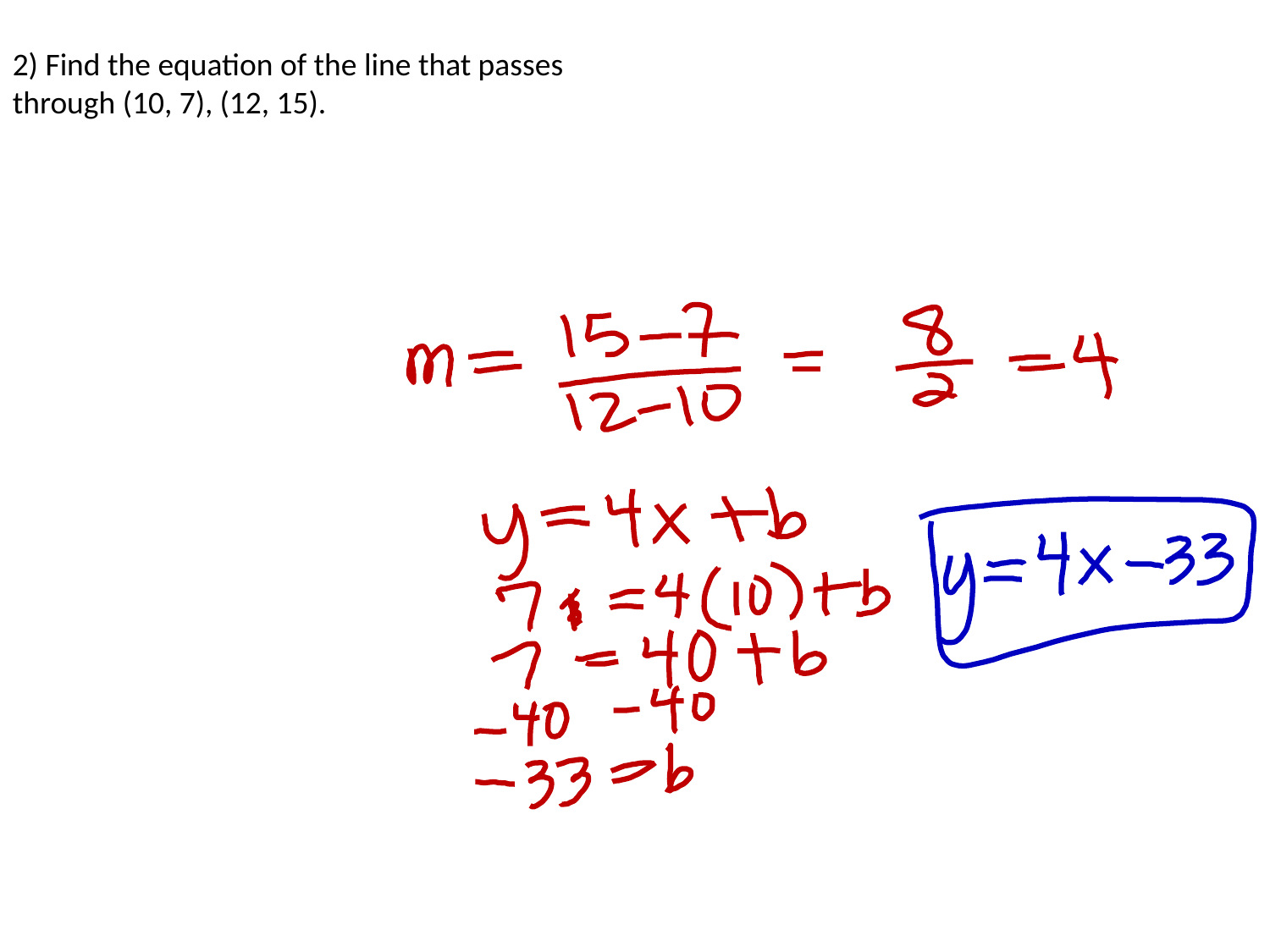

2) Find the equation of the line that passes through (10, 7), (12, 15).